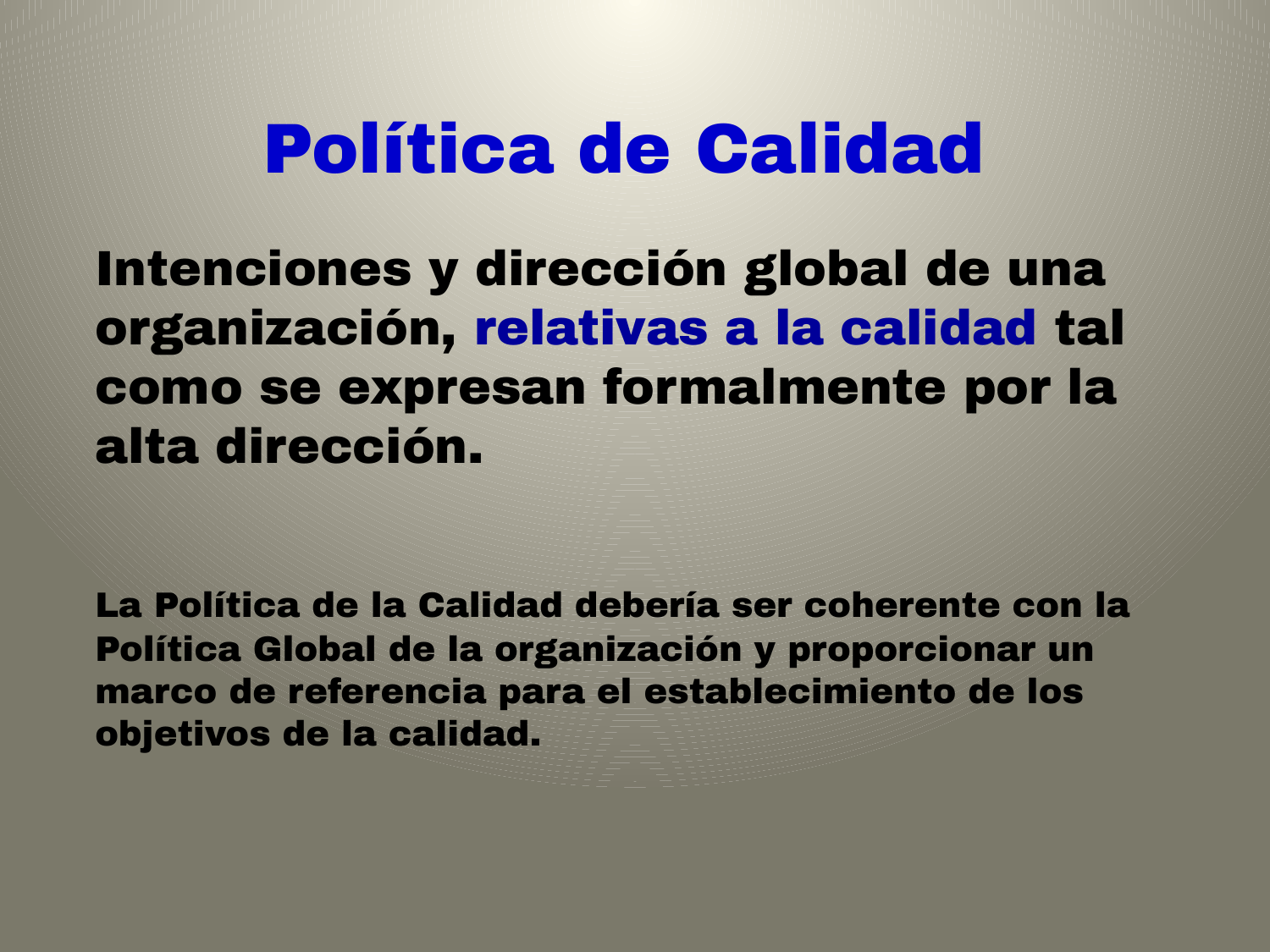

Política de Calidad

	Intenciones y dirección global de una organización, relativas a la calidad tal como se expresan formalmente por la alta dirección.

	La Política de la Calidad debería ser coherente con la Política Global de la organización y proporcionar un marco de referencia para el establecimiento de los objetivos de la calidad.